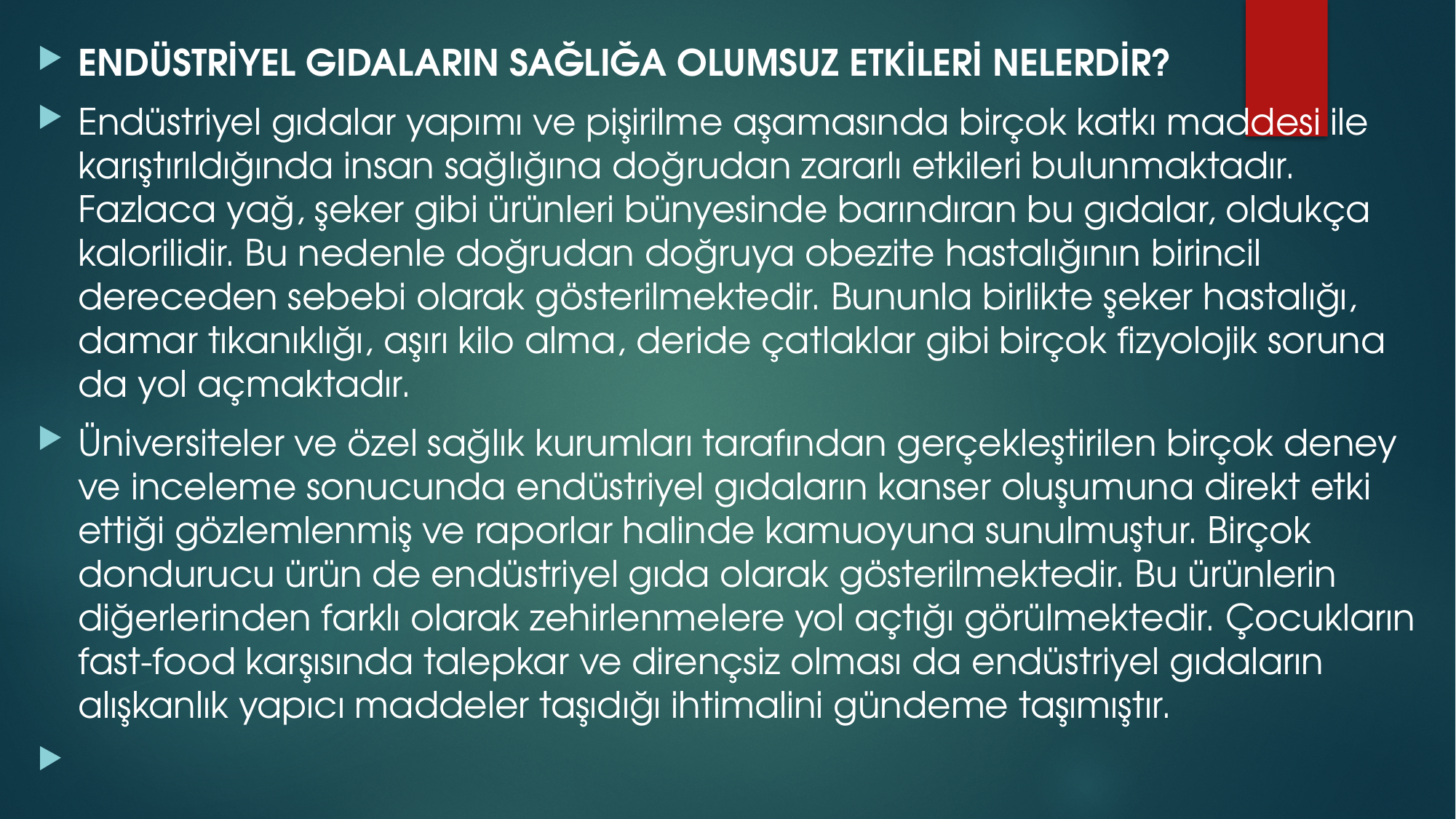

ENDÜSTRİYEL GIDALARIN SAĞLIĞA OLUMSUZ ETKİLERİ NELERDİR?
Endüstriyel gıdalar yapımı ve pişirilme aşamasında birçok katkı maddesi ile karıştırıldığında insan sağlığına doğrudan zararlı etkileri bulunmaktadır. Fazlaca yağ, şeker gibi ürünleri bünyesinde barındıran bu gıdalar, oldukça kalorilidir. Bu nedenle doğrudan doğruya obezite hastalığının birincil dereceden sebebi olarak gösterilmektedir. Bununla birlikte şeker hastalığı, damar tıkanıklığı, aşırı kilo alma, deride çatlaklar gibi birçok fizyolojik soruna da yol açmaktadır.
Üniversiteler ve özel sağlık kurumları tarafından gerçekleştirilen birçok deney ve inceleme sonucunda endüstriyel gıdaların kanser oluşumuna direkt etki ettiği gözlemlenmiş ve raporlar halinde kamuoyuna sunulmuştur. Birçok dondurucu ürün de endüstriyel gıda olarak gösterilmektedir. Bu ürünlerin diğerlerinden farklı olarak zehirlenmelere yol açtığı görülmektedir. Çocukların fast-food karşısında talepkar ve dirençsiz olması da endüstriyel gıdaların alışkanlık yapıcı maddeler taşıdığı ihtimalini gündeme taşımıştır.